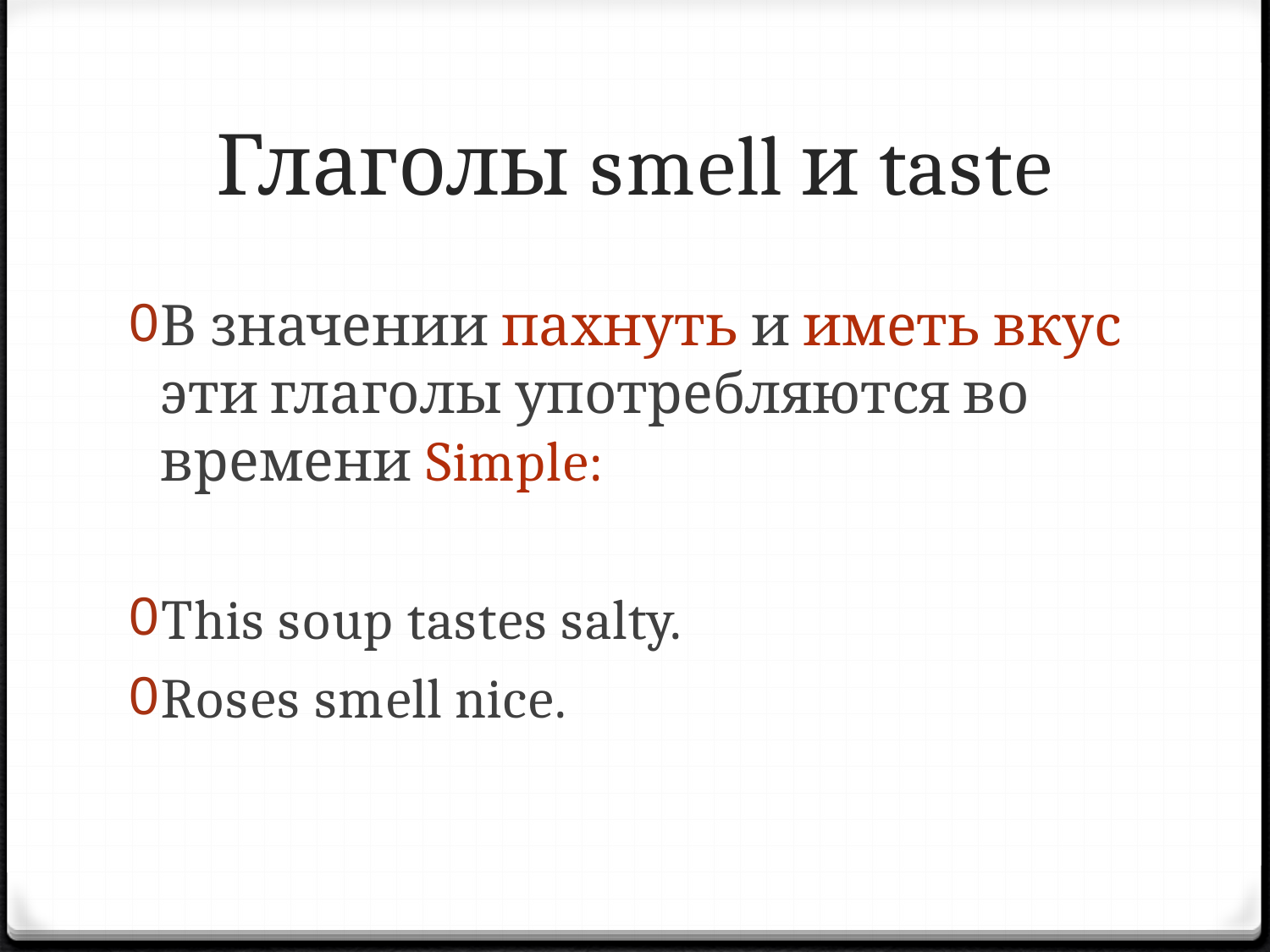

# Глаголы smell и taste
В значении пахнуть и иметь вкус эти глаголы употребляются во времени Simple:

This soup tastes salty.
Roses smell nice.